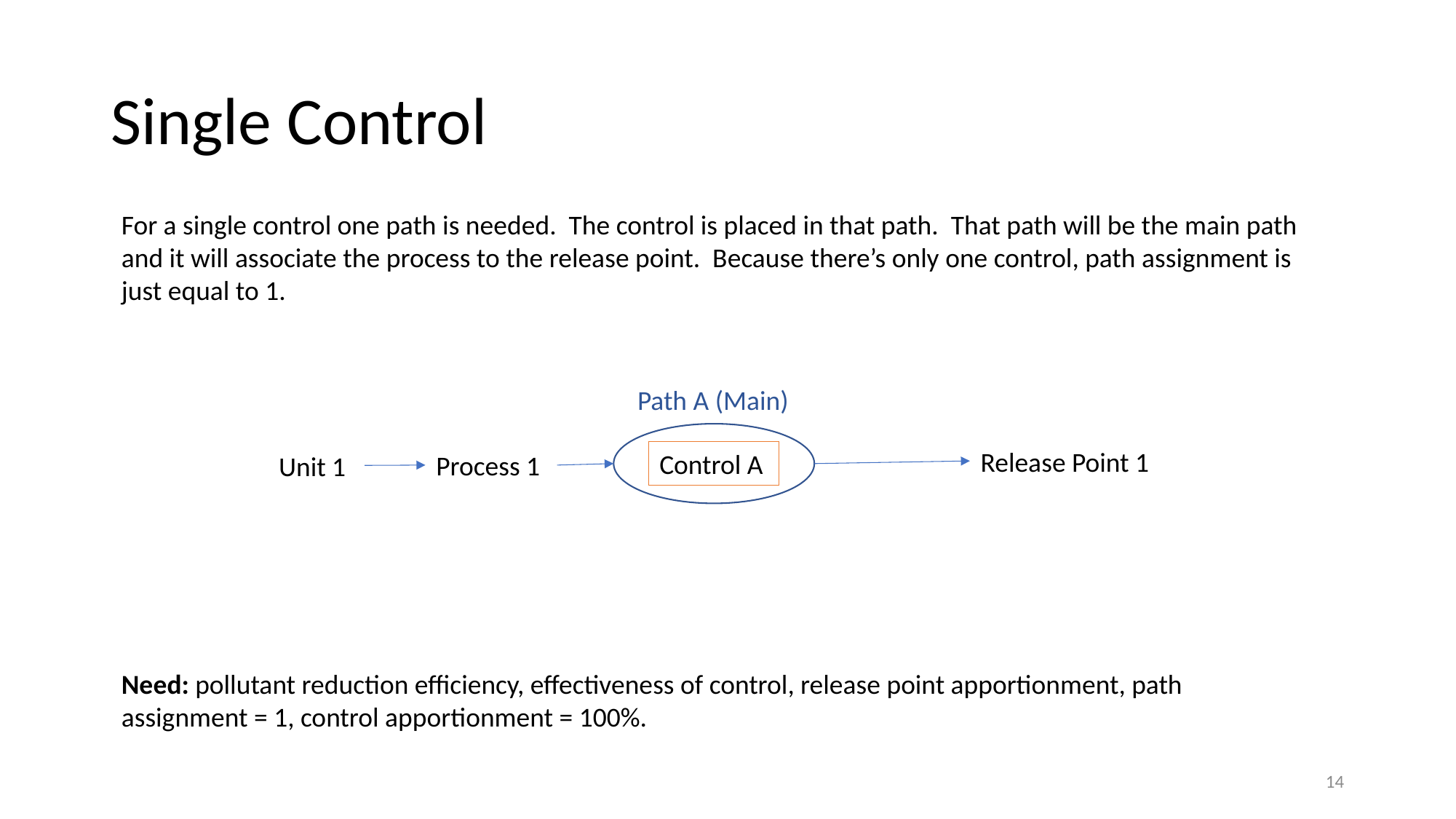

# Single Control
For a single control one path is needed.  The control is placed in that path.  That path will be the main path and it will associate the process to the release point.  Because there’s only one control, path assignment is just equal to 1.
Path A (Main)

Release Point 1
Control A
Process 1
Unit 1
Need: pollutant reduction efficiency, effectiveness of control, release point apportionment, path assignment = 1, control apportionment = 100%.
14